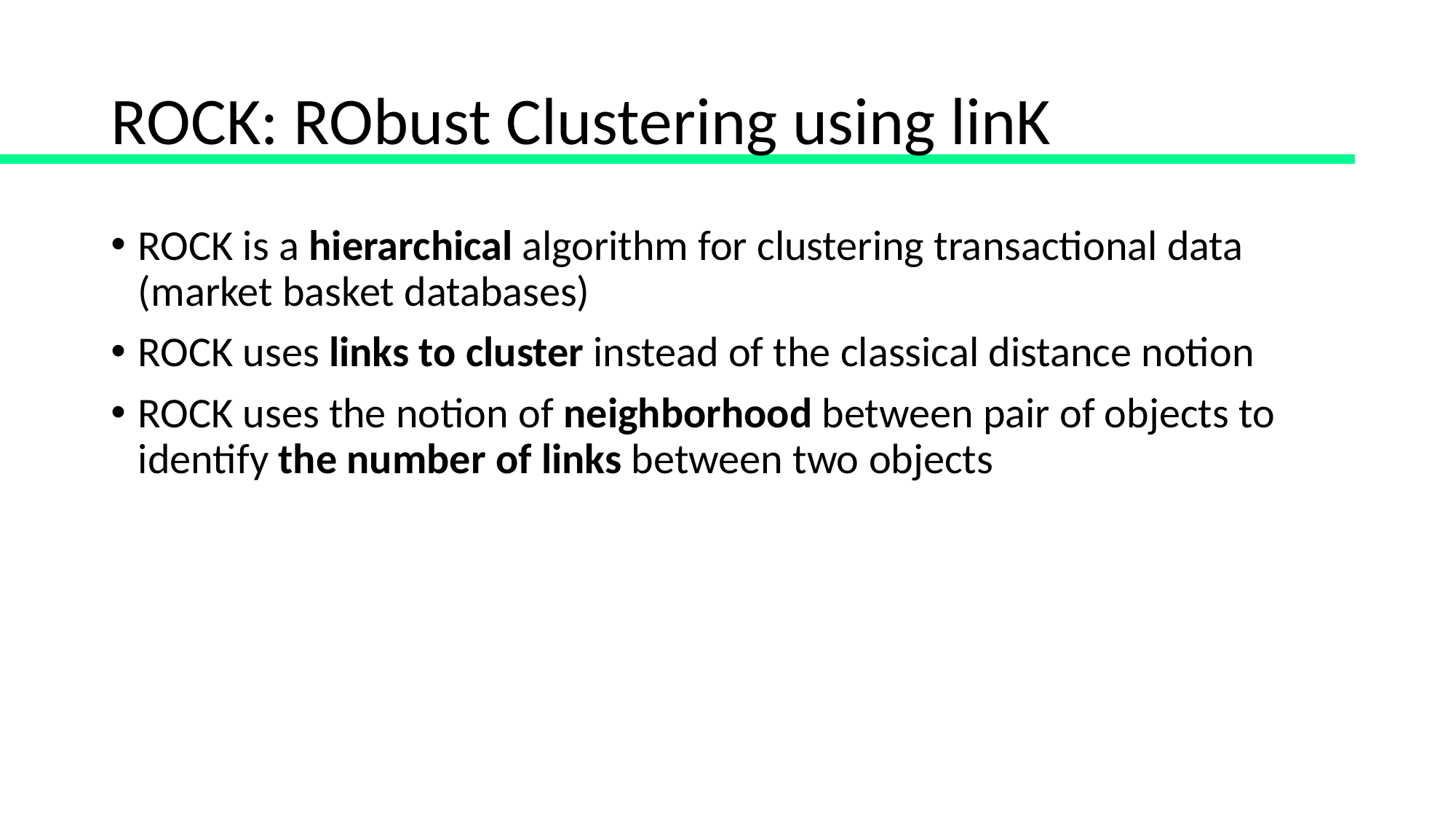

# ROCK: RObust Clustering using linK
ROCK is a hierarchical algorithm for clustering transactional data (market basket databases)
ROCK uses links to cluster instead of the classical distance notion
ROCK uses the notion of neighborhood between pair of objects to identify the number of links between two objects